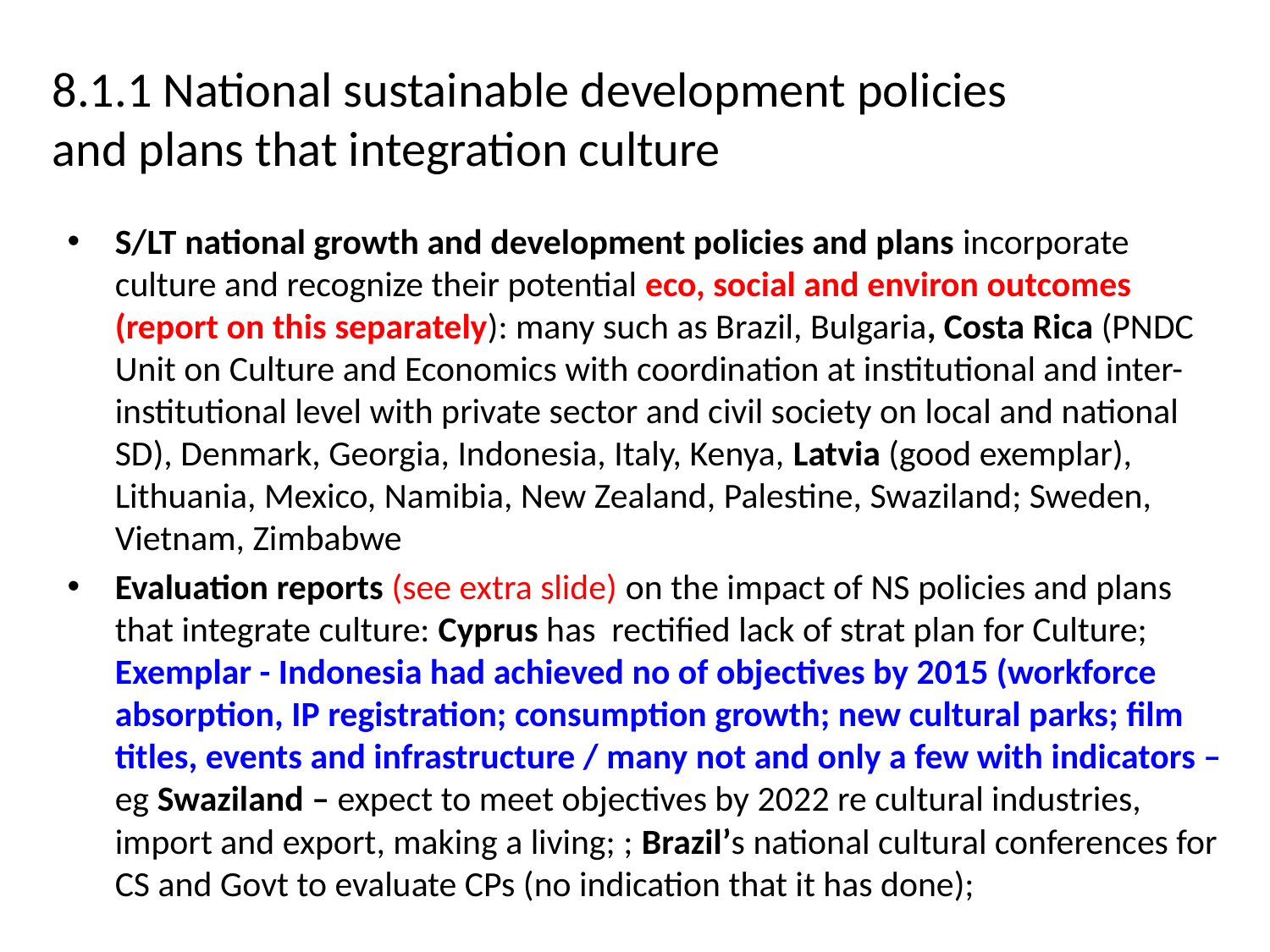

# 8.1.1 National sustainable development policies and plans that integration culture
S/LT national growth and development policies and plans incorporate culture and recognize their potential eco, social and environ outcomes (report on this separately): many such as Brazil, Bulgaria, Costa Rica (PNDC Unit on Culture and Economics with coordination at institutional and inter-institutional level with private sector and civil society on local and national SD), Denmark, Georgia, Indonesia, Italy, Kenya, Latvia (good exemplar), Lithuania, Mexico, Namibia, New Zealand, Palestine, Swaziland; Sweden, Vietnam, Zimbabwe
Evaluation reports (see extra slide) on the impact of NS policies and plans that integrate culture: Cyprus has  rectified lack of strat plan for Culture;  Exemplar - Indonesia had achieved no of objectives by 2015 (workforce absorption, IP registration; consumption growth; new cultural parks; film titles, events and infrastructure / many not and only a few with indicators – eg Swaziland – expect to meet objectives by 2022 re cultural industries, import and export, making a living; ; Brazil’s national cultural conferences for CS and Govt to evaluate CPs (no indication that it has done);